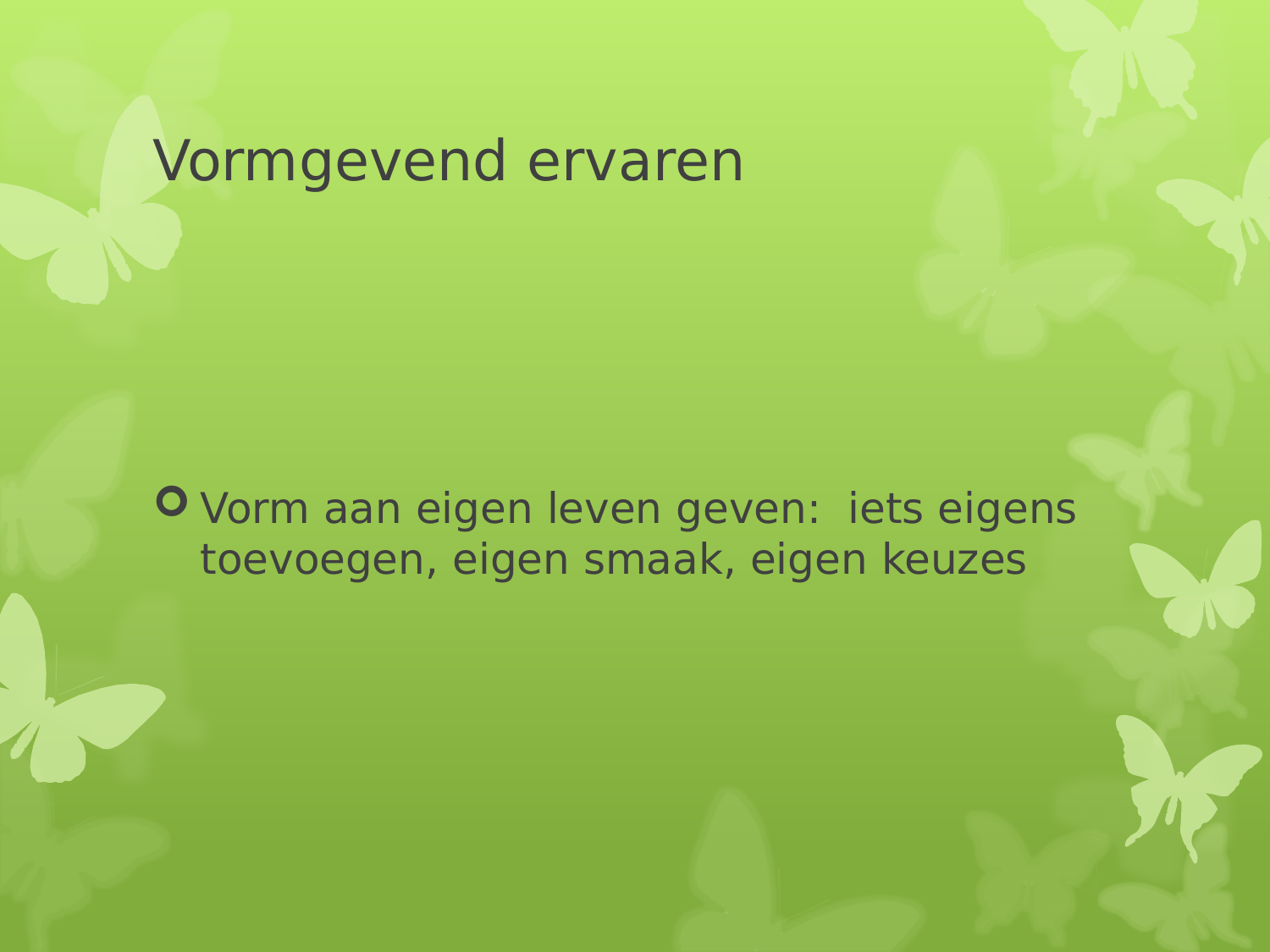

# Vormgevend ervaren
Vorm aan eigen leven geven:  iets eigens toevoegen, eigen smaak, eigen keuzes